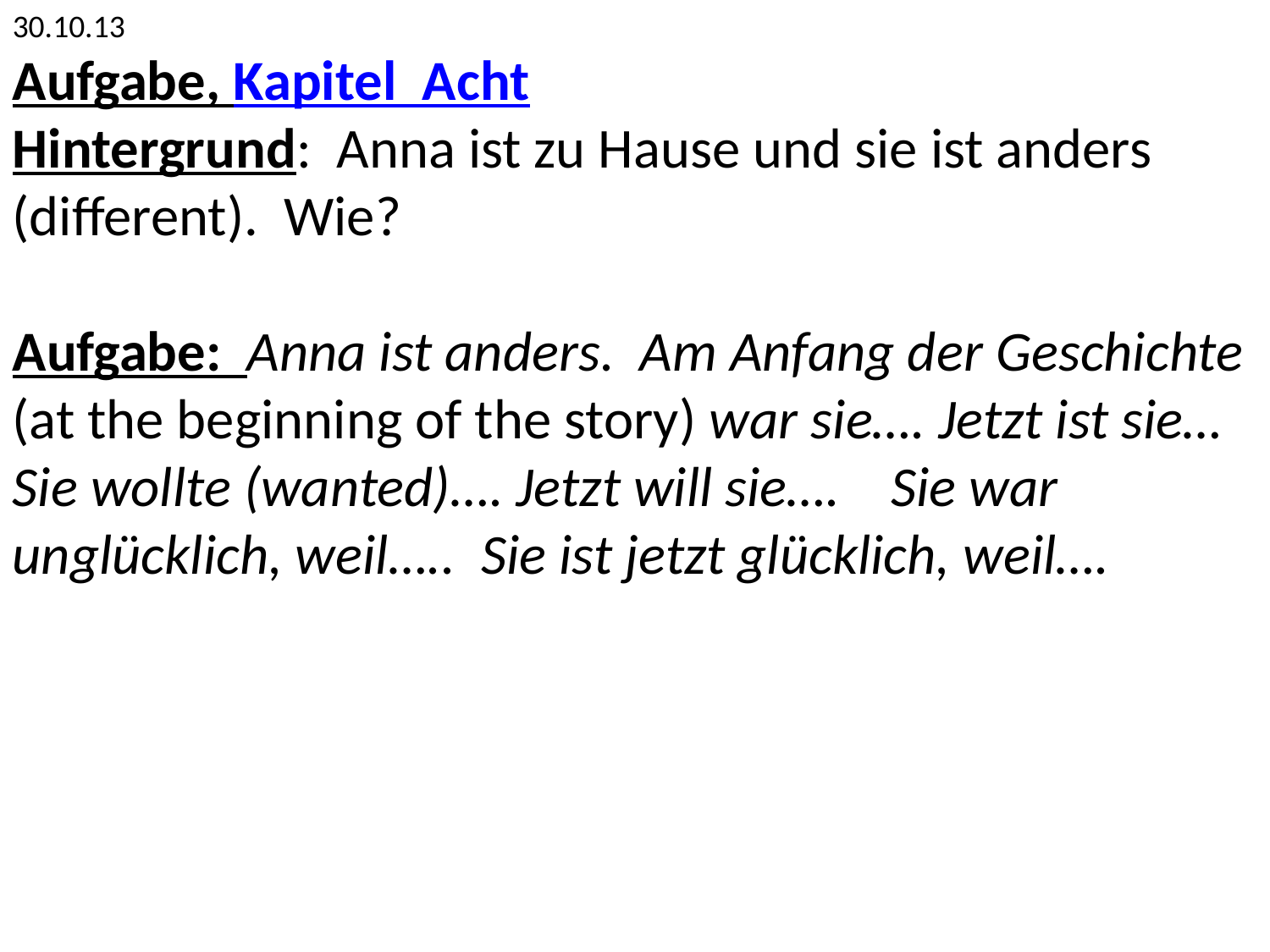

30.10.13
Aufgabe, Kapitel  Acht
Hintergrund:  Anna ist zu Hause und sie ist anders (different).  Wie?

Aufgabe:  Anna ist anders.  Am Anfang der Geschichte (at the beginning of the story) war sie…. Jetzt ist sie…  Sie wollte (wanted)…. Jetzt will sie….    Sie war unglücklich, weil…..  Sie ist jetzt glücklich, weil….